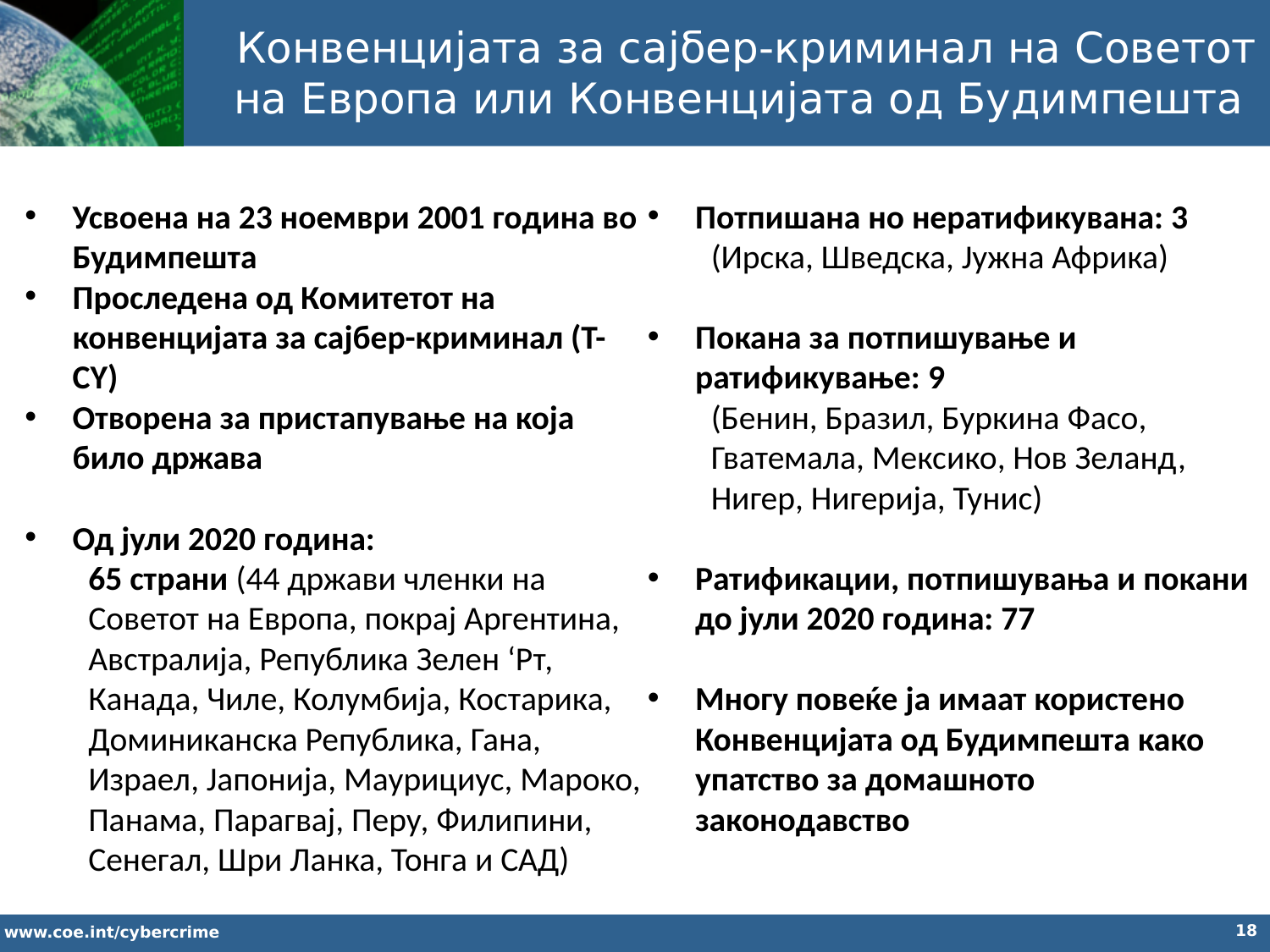

Конвенцијата за сајбер-криминал на Советот на Европа или Конвенцијата од Будимпешта
Потпишана но нератификувана: 3
(Ирска, Шведска, Јужна Африка)

Покана за потпишување и ратификување: 9
(Бенин, Бразил, Буркина Фасо, Гватемала, Мексико, Нов Зеланд, Нигер, Нигерија, Тунис)

Ратификации, потпишувања и покани до јули 2020 година: 77

Многу повеќе ја имаат користено Конвенцијата од Будимпешта како упатство за домашното законодавство
Усвоена на 23 ноември 2001 година во Будимпешта
Проследена од Комитетот на конвенцијата за сајбер-криминал (T-CY)
Отворена за пристапување на која било држава

Од јули 2020 година:
65 страни (44 држави членки на Советот на Европа, покрај Аргентина, Австралија, Република Зелен ‘Рт, Канада, Чиле, Колумбија, Костарика, Доминиканска Република, Гана, Израел, Јапонија, Маурициус, Мароко, Панама, Парагвај, Перу, Филипини, Сенегал, Шри Ланка, Тонга и САД)
18